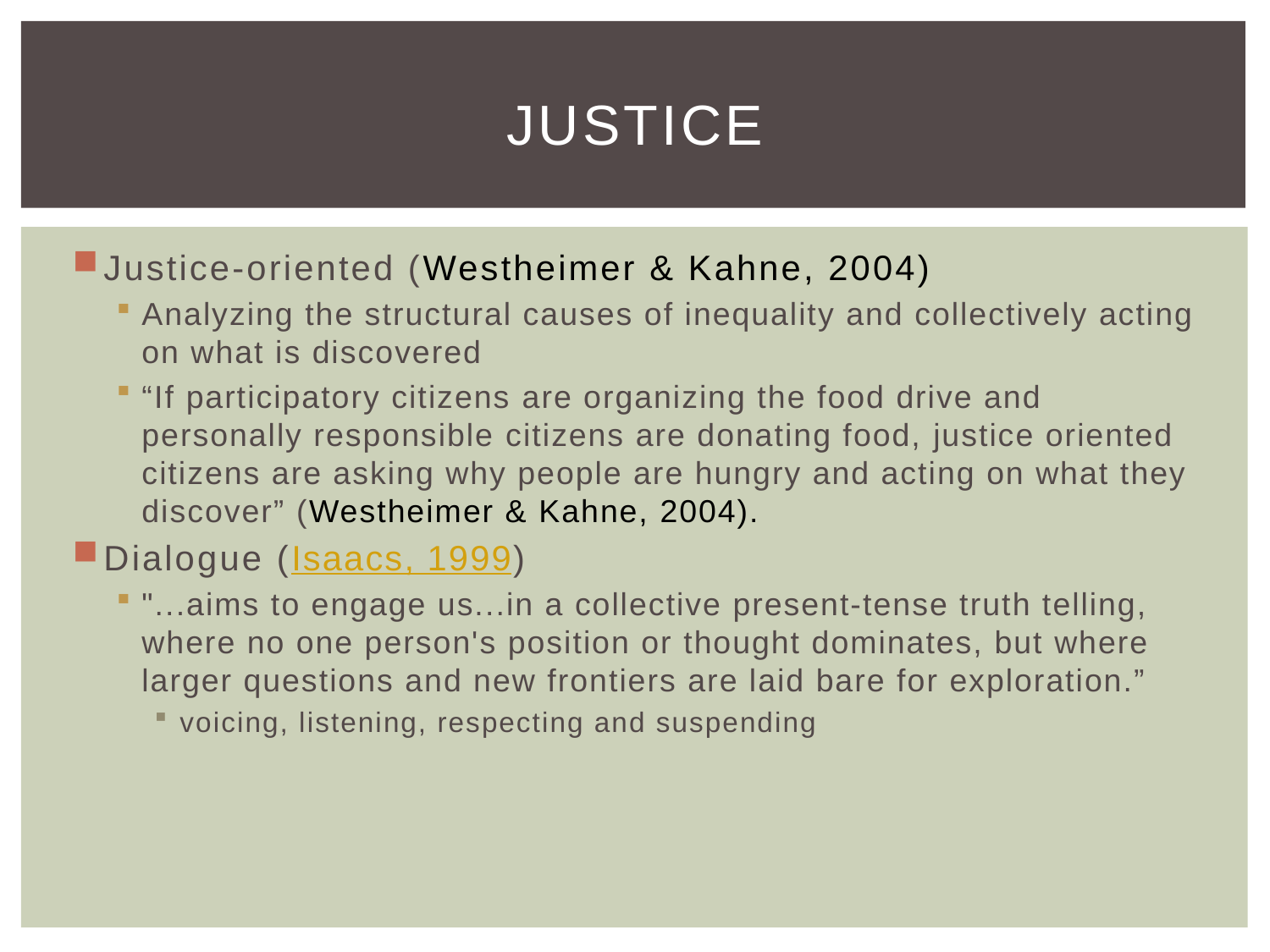

# Justice
Justice-oriented (Westheimer & Kahne, 2004)
Analyzing the structural causes of inequality and collectively acting on what is discovered
“If participatory citizens are organizing the food drive and personally responsible citizens are donating food, justice oriented citizens are asking why people are hungry and acting on what they discover” (Westheimer & Kahne, 2004).
Dialogue (Isaacs, 1999)
"...aims to engage us...in a collective present-tense truth telling, where no one person's position or thought dominates, but where larger questions and new frontiers are laid bare for exploration.”
voicing, listening, respecting and suspending